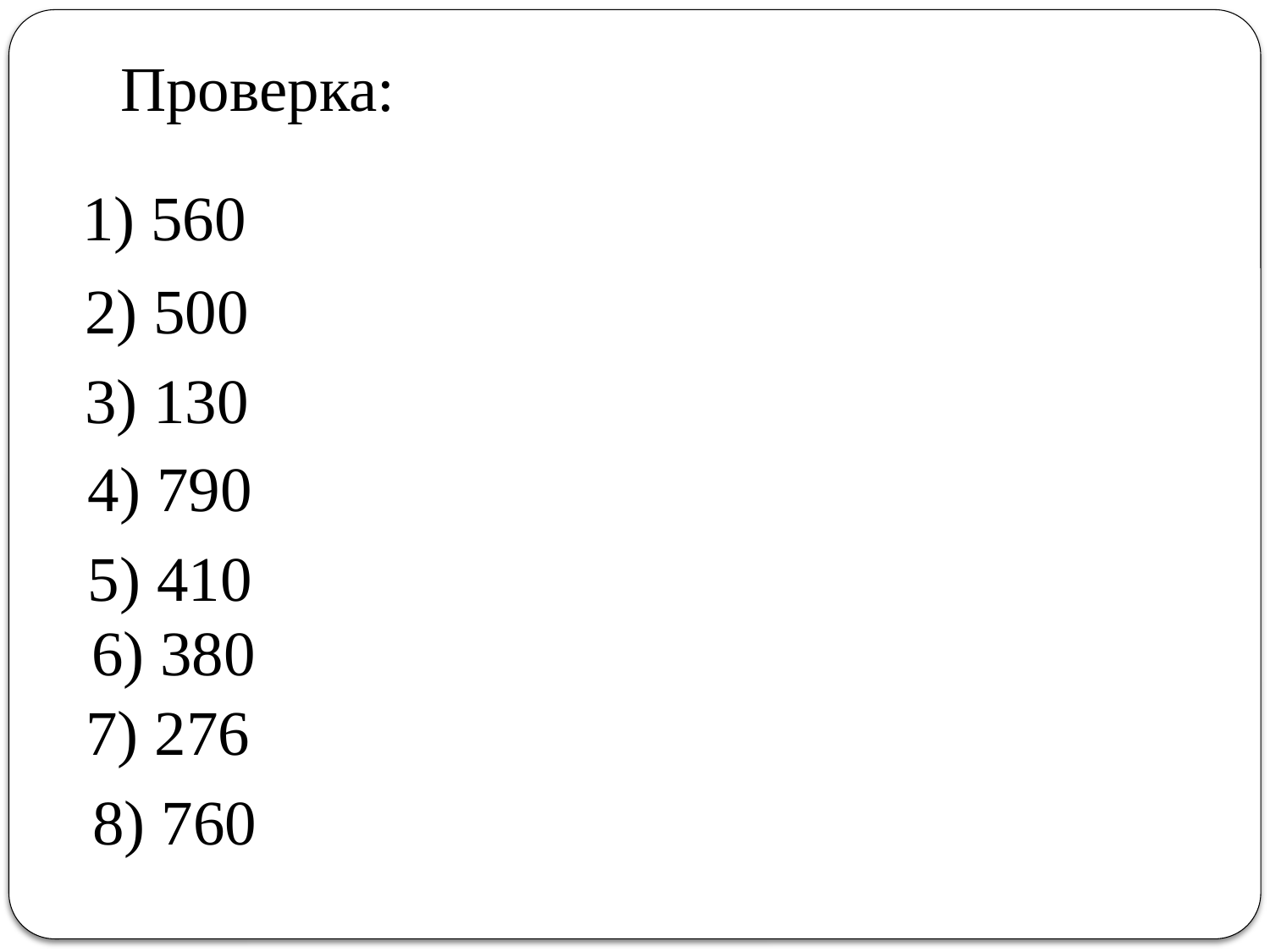

Проверка:
1) 560
2) 500
3) 130
4) 790
5) 410
6) 380
7) 276
8) 760